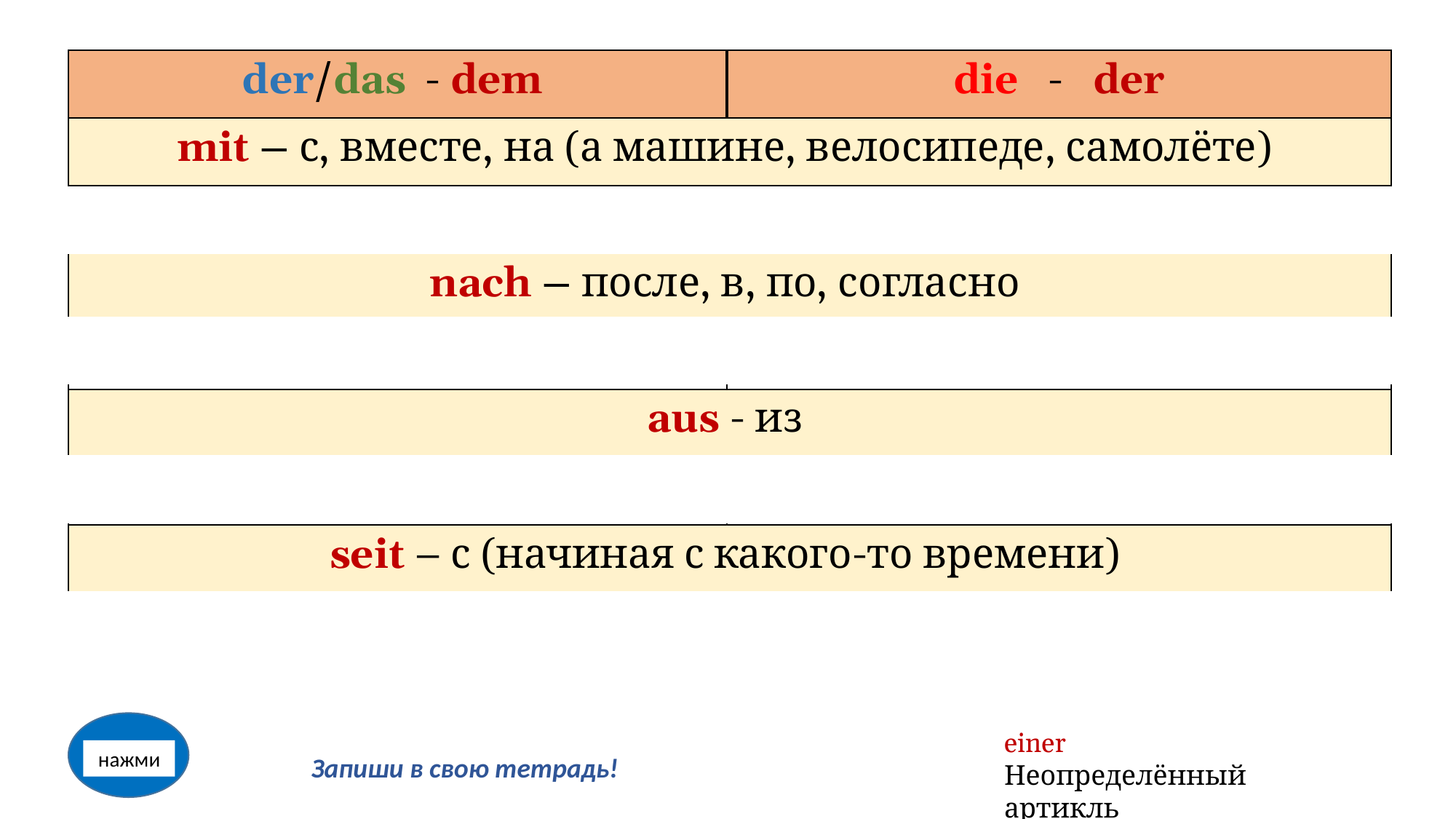

| der/das - dem | die - der |
| --- | --- |
| mit – с, вместе, на (а машине, велосипеде, самолёте) |  |
| mit dem Auto (на машине) | mit der Freundin (с подругой) |
| nach – после, в, по, согласно |  |
| nach dem Frühstück (после завтрака) | nach der Arbeit (после работы) |
| aus - из |  |
| aus dem Garten (из сада) | aus der Türkei (из Турции) |
| seit – с (начиная с какого-то времени) |  |
| seit dem Wochenende (с выходных) | seit einer Woche (с неделю/уже неделю) |

einer Неопределённый артикль
нажми
Запиши в свою тетрадь!